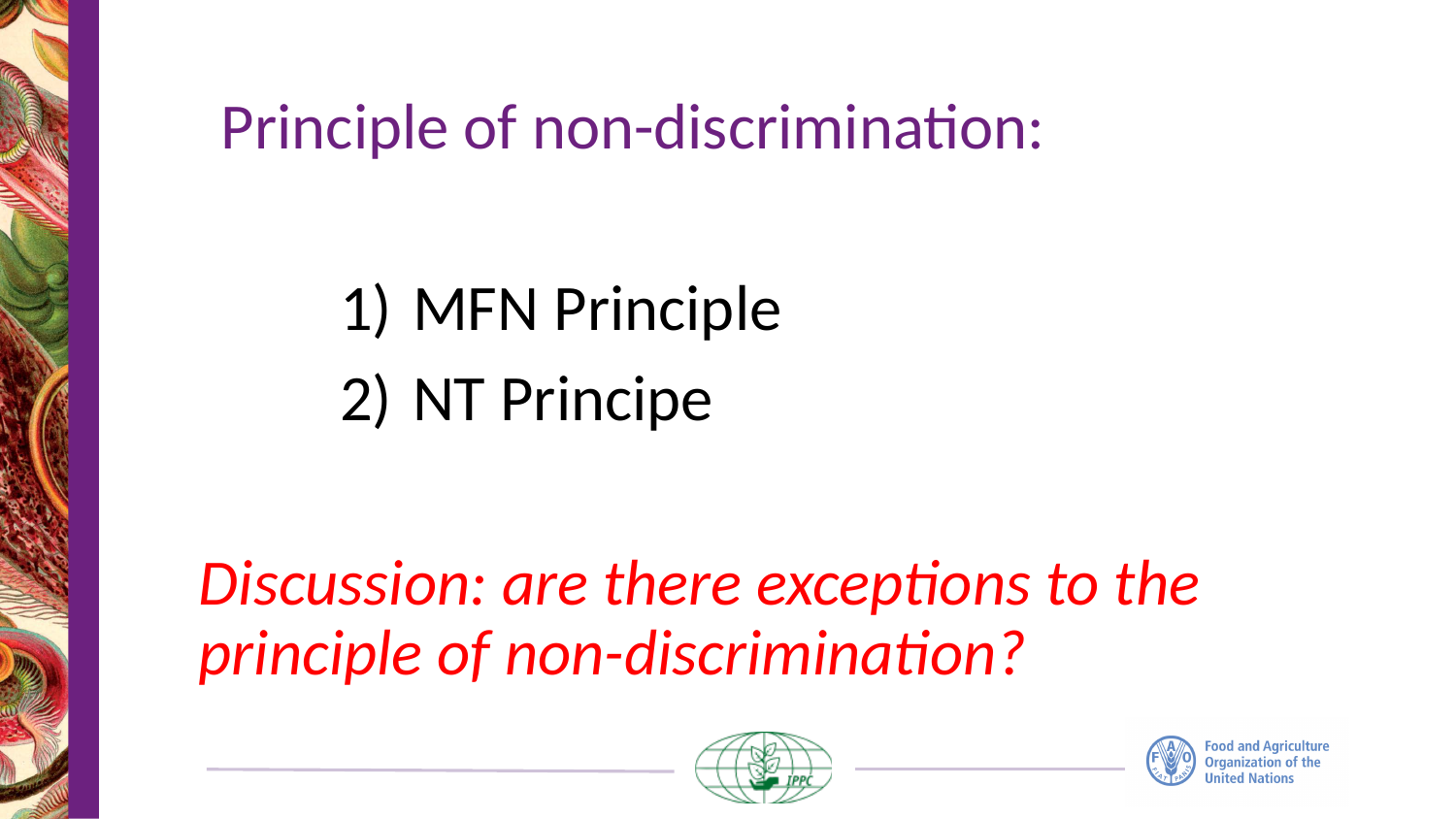

# Principle of non-discrimination:
MFN Principle
NT Principe

Discussion: are there exceptions to the principle of non-discrimination?